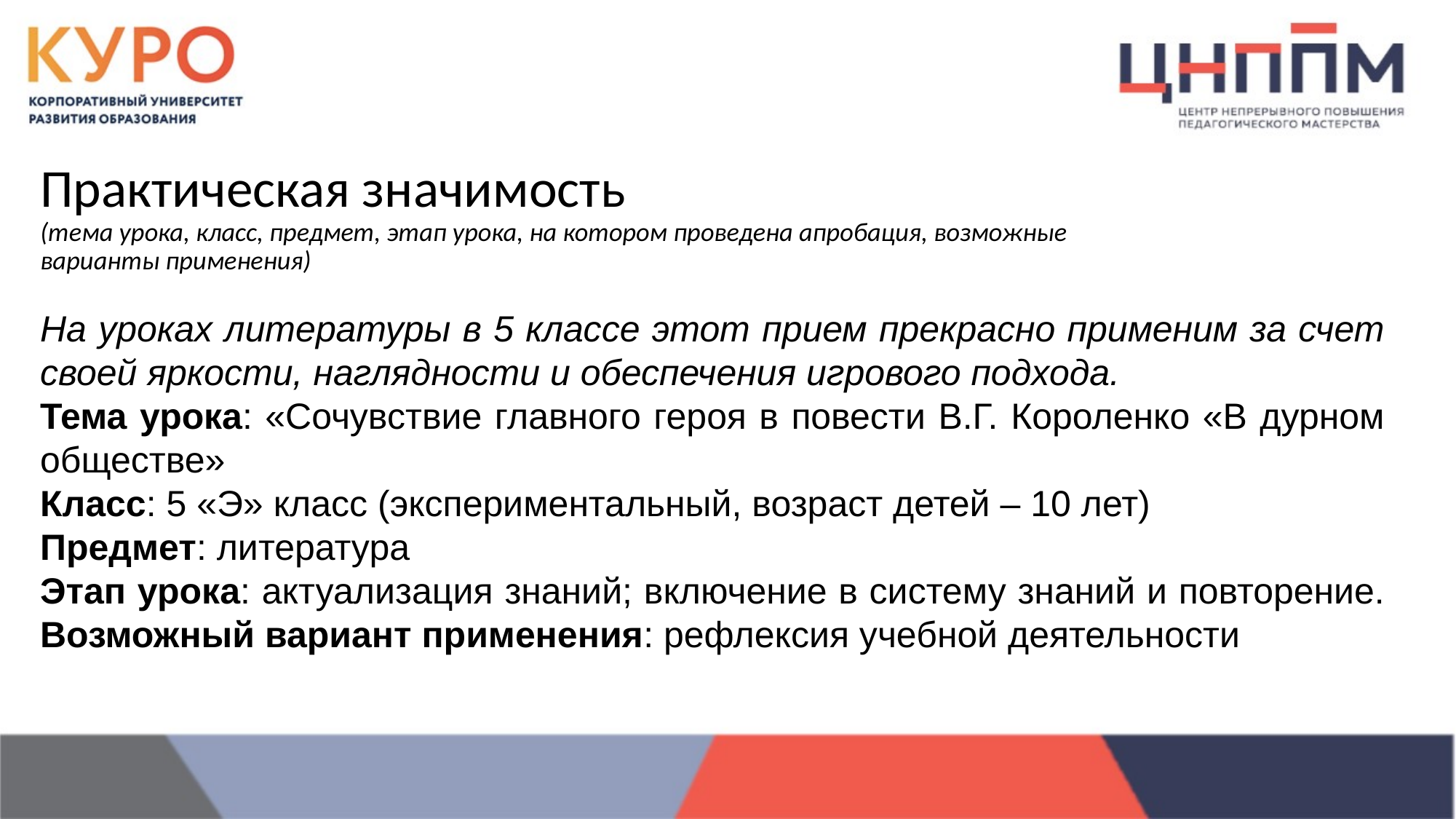

Практическая значимость
(тема урока, класс, предмет, этап урока, на котором проведена апробация, возможные варианты применения)
На уроках литературы в 5 классе этот прием прекрасно применим за счет своей яркости, наглядности и обеспечения игрового подхода.
Тема урока: «Сочувствие главного героя в повести В.Г. Короленко «В дурном обществе»
Класс: 5 «Э» класс (экспериментальный, возраст детей – 10 лет)
Предмет: литература
Этап урока: актуализация знаний; включение в систему знаний и повторение. Возможный вариант применения: рефлексия учебной деятельности